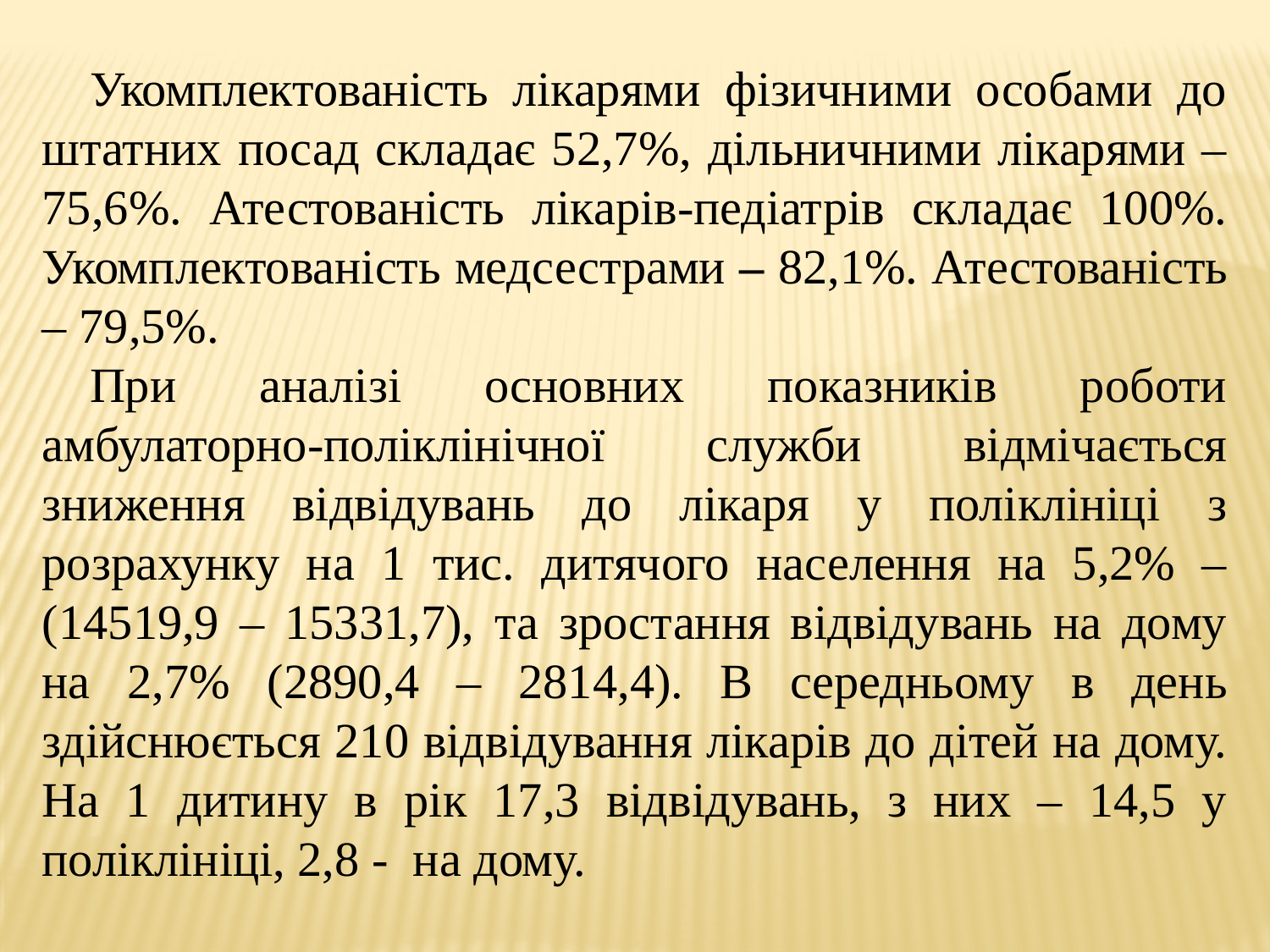

Укомплектованість лікарями фізичними особами до штатних посад складає 52,7%, дільничними лікарями – 75,6%. Атестованість лікарів-педіатрів складає 100%. Укомплектованість медсестрами – 82,1%. Атестованість – 79,5%.
При аналізі основних показників роботи амбулаторно-поліклінічної служби відмічається зниження відвідувань до лікаря у поліклініці з розрахунку на 1 тис. дитячого населення на 5,2% – (14519,9 – 15331,7), та зростання відвідувань на дому на 2,7% (2890,4 – 2814,4). В середньому в день здійснюється 210 відвідування лікарів до дітей на дому. На 1 дитину в рік 17,3 відвідувань, з них – 14,5 у поліклініці, 2,8 -  на дому.